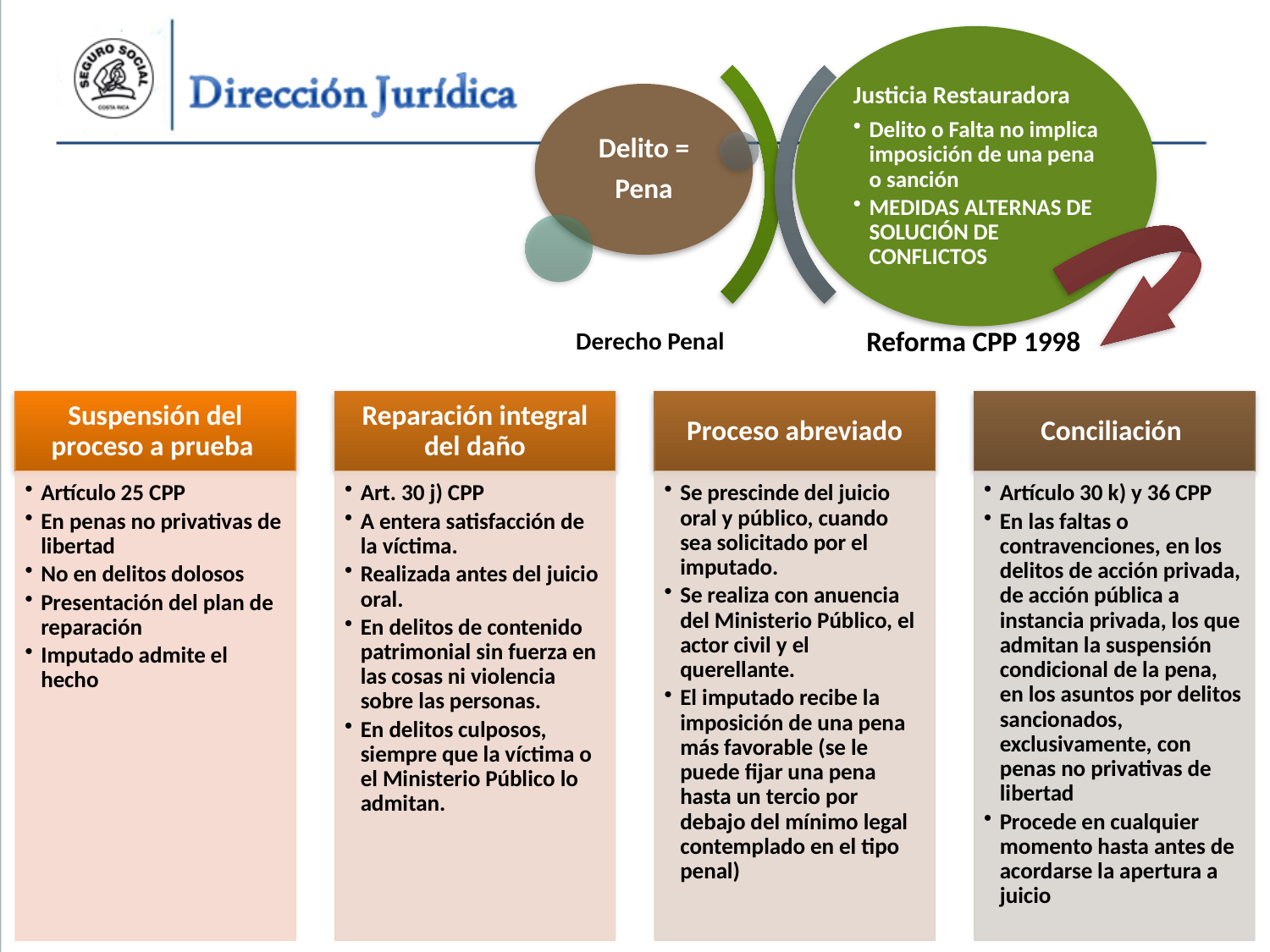

Reforma CPP 1998
Justicia Restauradora
Delito o Falta no implica imposición de una pena o sanción
MEDIDAS ALTERNAS DE SOLUCIÓN DE CONFLICTOS
Delito =
Pena
Derecho Penal

Suspensión del proceso a prueba
Artículo 25 CPP
En penas no privativas de libertad
No en delitos dolosos
Presentación del plan de reparación
Imputado admite el hecho
Reparación integral del daño
Art. 30 j) CPP
A entera satisfacción de la víctima.
Realizada antes del juicio oral.
En delitos de contenido patrimonial sin fuerza en las cosas ni violencia sobre las personas.
En delitos culposos, siempre que la víctima o el Ministerio Público lo admitan.
Proceso abreviado
Se prescinde del juicio oral y público, cuando sea solicitado por el imputado.
Se realiza con anuencia del Ministerio Público, el actor civil y el querellante.
El imputado recibe la imposición de una pena más favorable (se le puede fijar una pena hasta un tercio por debajo del mínimo legal contemplado en el tipo penal)
Conciliación
Artículo 30 k) y 36 CPP
En las faltas o contravenciones, en los delitos de acción privada, de acción pública a instancia privada, los que admitan la suspensión condicional de la pena, en los asuntos por delitos sancionados, exclusivamente, con penas no privativas de libertad
Procede en cualquier momento hasta antes de acordarse la apertura a juicio